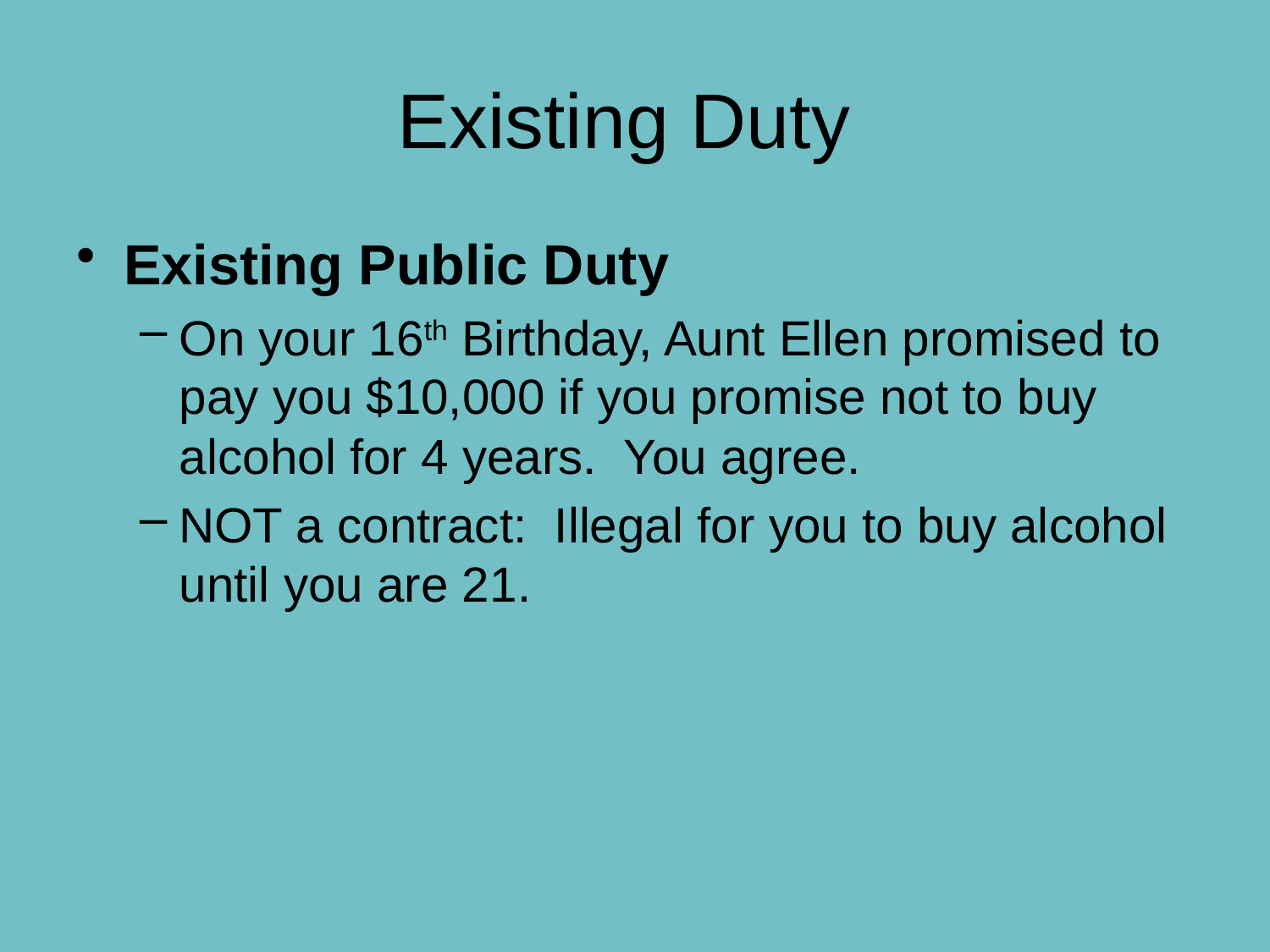

# Existing Duty
Existing Public Duty
On your 16th Birthday, Aunt Ellen promised to pay you $10,000 if you promise not to buy alcohol for 4 years.  You agree.
NOT a contract:  Illegal for you to buy alcohol until you are 21.